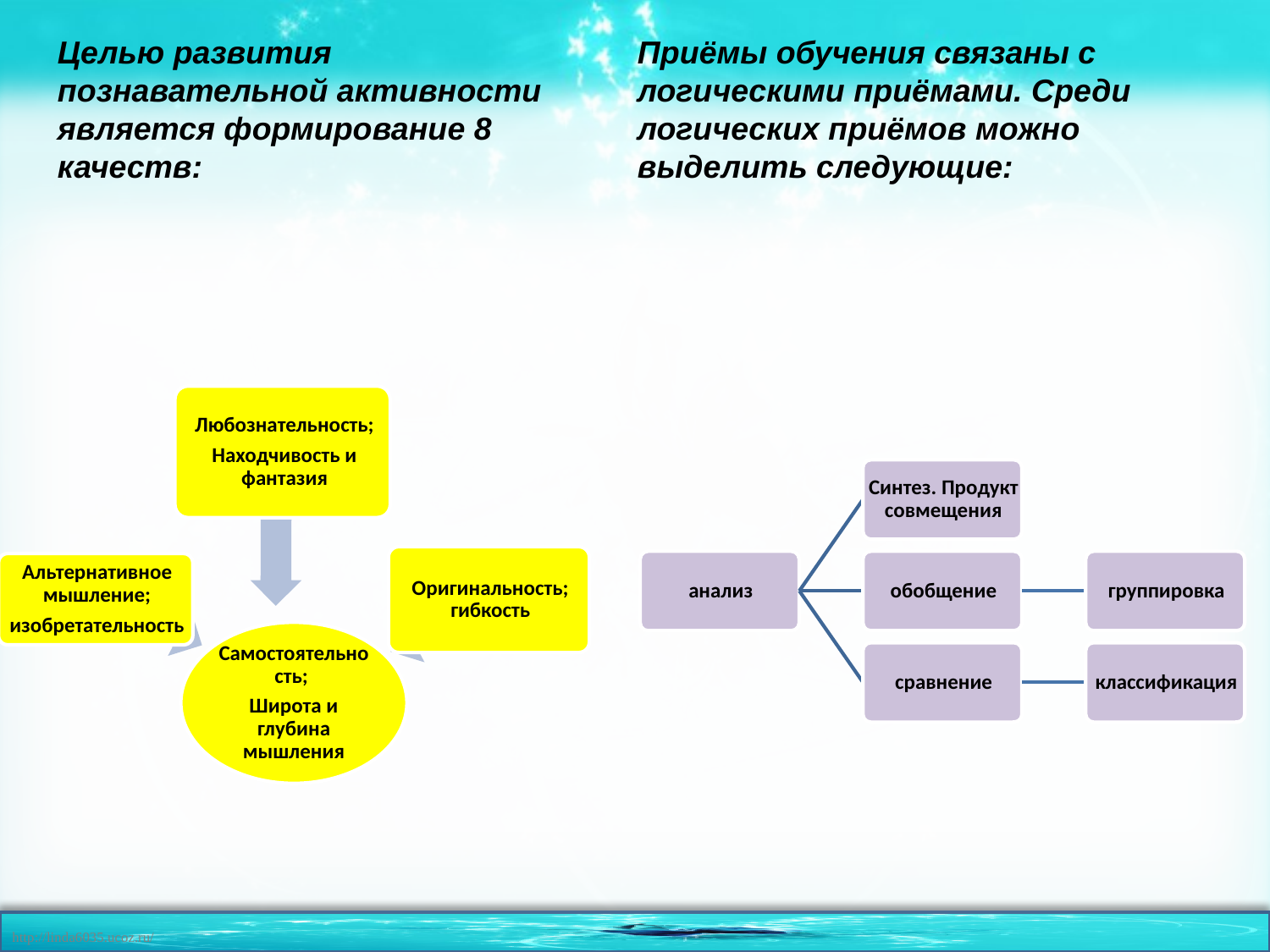

Приёмы обучения связаны с логическими приёмами. Среди логических приёмов можно выделить следующие:
Целью развития познавательной активности является формирование 8 качеств:
анализ

Синтез. Продукт совмещения

обобщение

группировка

сравнение

классификация
Самостоятельность;
Широта и глубина мышления
Альтернативное мышление;
изобретательность
Любознательность;
Находчивость и фантазия
Оригинальность; гибкость